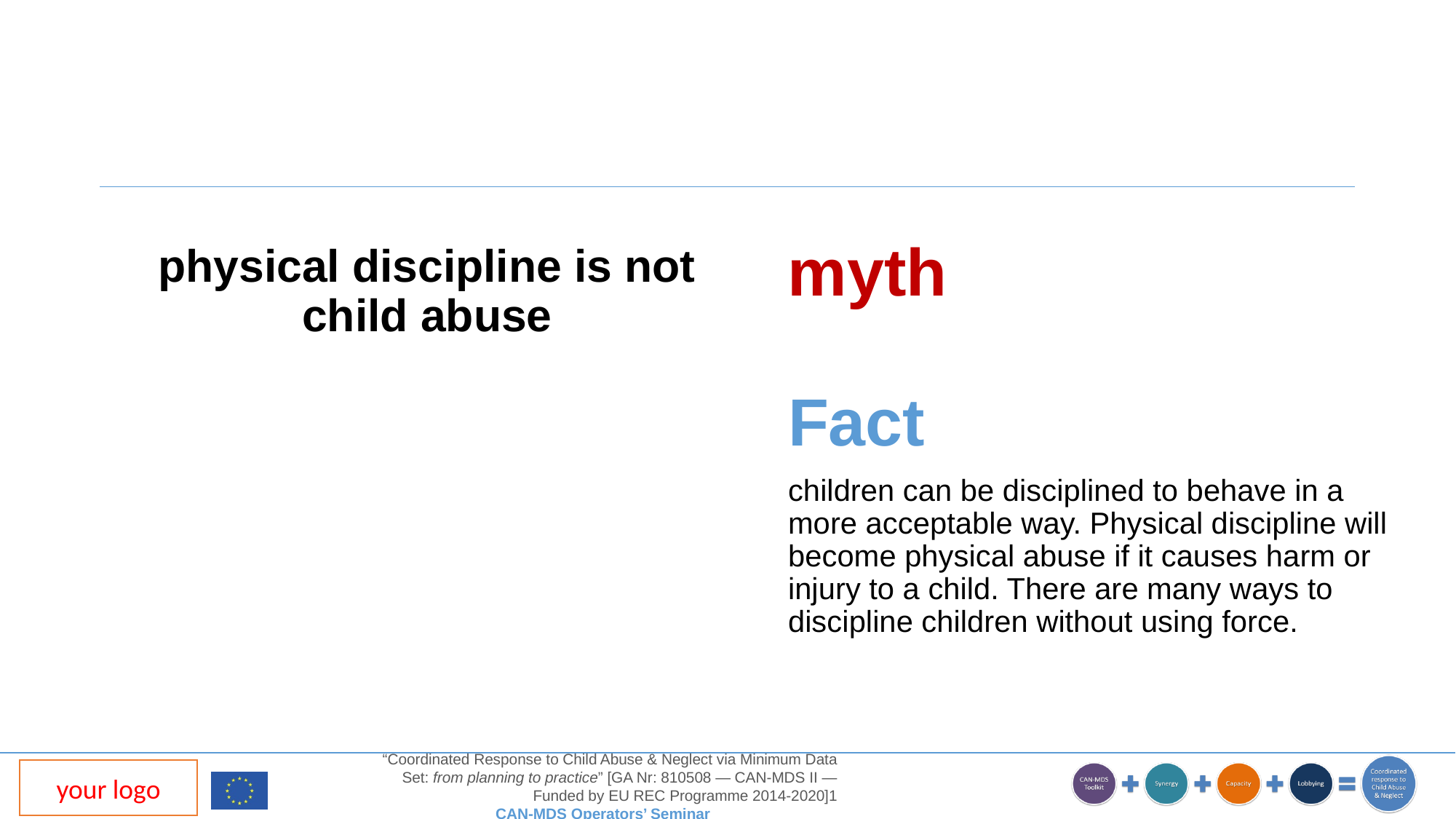

myth
physical discipline is not child abuse
Fact
children can be disciplined to behave in a more acceptable way. Physical discipline will become physical abuse if it causes harm or injury to a child. There are many ways to discipline children without using force.